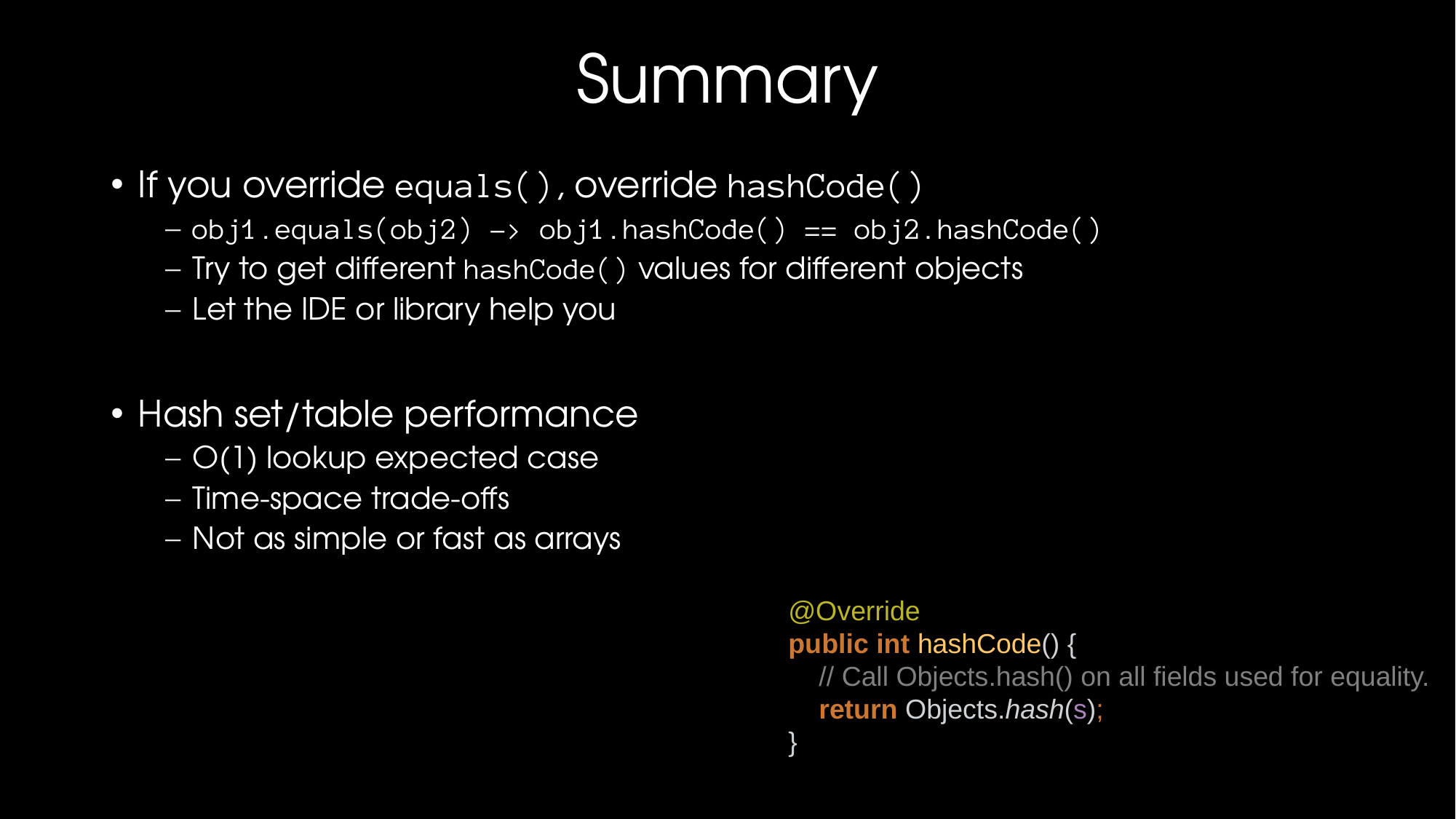

# Summary
If you override equals(), override hashCode()
obj1.equals(obj2) -> obj1.hashCode() == obj2.hashCode()
Try to get different hashCode() values for different objects
Let the IDE or library help you

Hash set/table performance
O(1) lookup expected case
Time-space trade-offs
Not as simple or fast as arrays

@Override
public int hashCode() {
    // Call Objects.hash() on all fields used for equality.
    return Objects.hash(s);
}